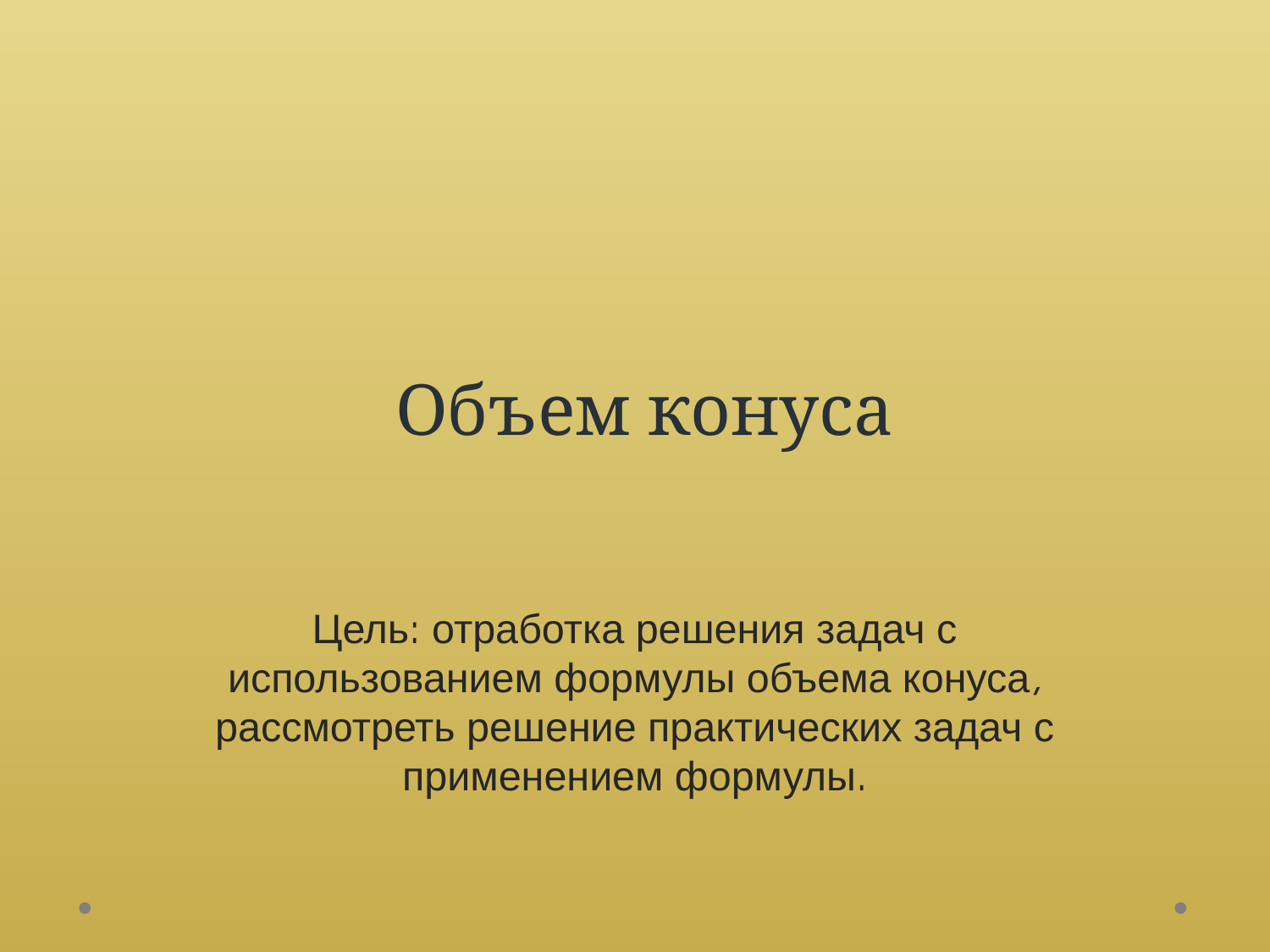

# Объем конуса
Цель: отработка решения задач с использованием формулы объема конуса, рассмотреть решение практических задач с применением формулы.